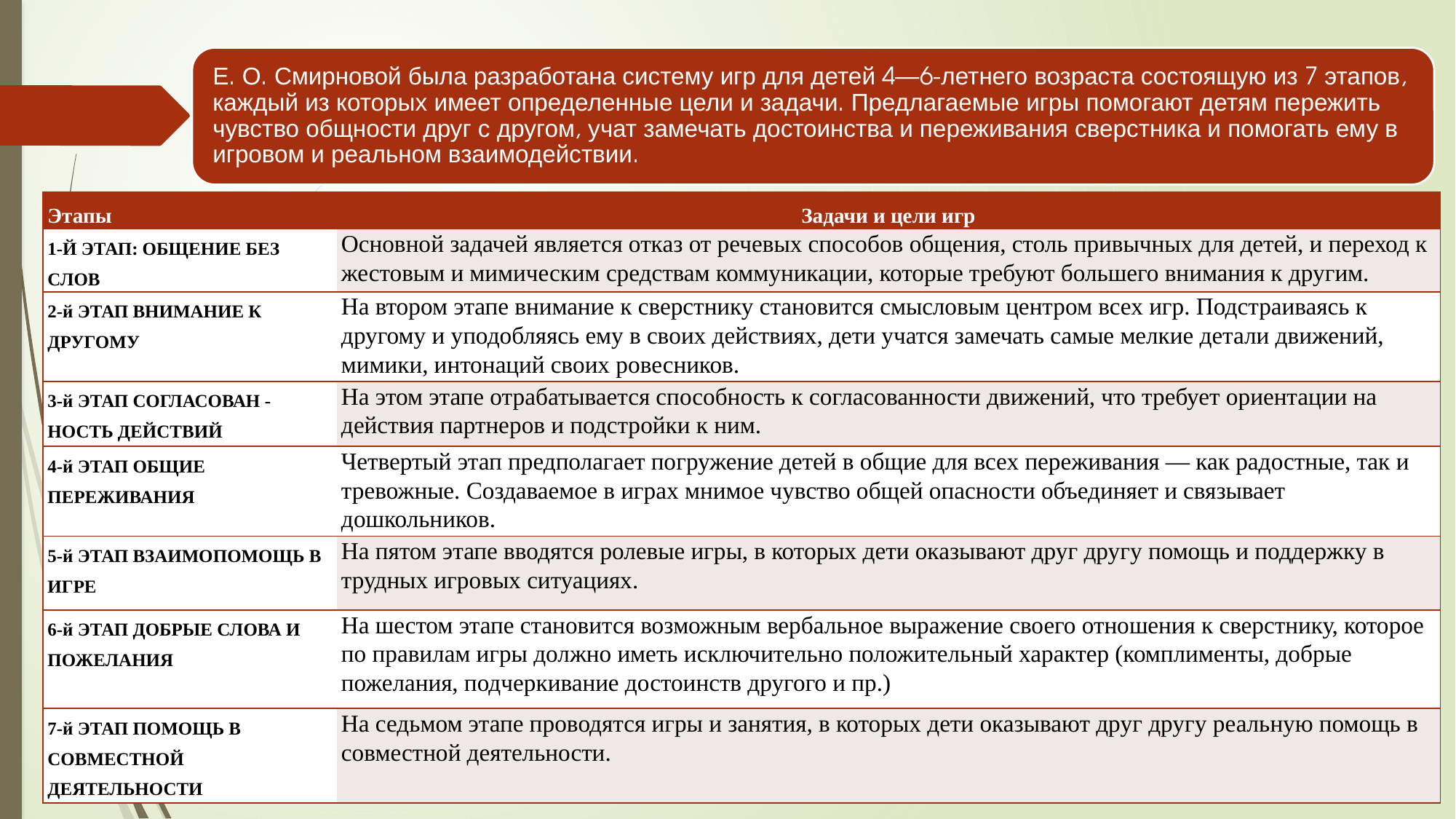

Е. О. Смирновой была разработана систему игр для детей 4—6-летнего возраста состоящую из 7 этапов, каждый из которых имеет определенные цели и задачи. Предлагаемые игры помогают детям пережить чувство общности друг с другом, учат замечать достоинства и переживания сверстника и помогать ему в игровом и реальном взаимодействии.
| Этапы | Задачи и цели игр |
| --- | --- |
| 1-Й ЭТАП: ОБЩЕНИЕ БЕЗ СЛОВ | Основной задачей является отказ от речевых способов общения, столь привычных для детей, и переход к жестовым и мимическим средствам коммуникации, которые требуют большего внимания к другим. |
| 2-й ЭТАП ВНИМАНИЕ К ДРУГОМУ | На втором этапе внимание к сверстнику становится смысловым центром всех игр. Подстраиваясь к другому и уподобляясь ему в своих действиях, дети учатся замечать самые мелкие детали движений, мимики, интонаций своих ровесников. |
| 3-й ЭТАП СОГЛАСОВАН -НОСТЬ ДЕЙСТВИЙ | На этом этапе отрабатывается способность к согласованности движений, что требует ориентации на действия партнеров и подстройки к ним. |
| 4-й ЭТАП ОБЩИЕ ПЕРЕЖИВАНИЯ | Четвертый этап предполагает погружение детей в общие для всех переживания — как радостные, так и тревожные. Создаваемое в играх мнимое чувство общей опасности объединяет и связывает дошкольников. |
| 5-й ЭТАП ВЗАИМОПОМОЩЬ В ИГРЕ | На пятом этапе вводятся ролевые игры, в которых дети оказывают друг другу помощь и поддержку в трудных игровых ситуациях. |
| 6-й ЭТАП ДОБРЫЕ СЛОВА И ПОЖЕЛАНИЯ | На шестом этапе становится возможным вербальное выражение своего отношения к сверстнику, которое по правилам игры должно иметь исключительно положительный характер (комплименты, добрые пожелания, подчеркивание достоинств другого и пр.) |
| 7-й ЭТАП ПОМОЩЬ В СОВМЕСТНОЙ ДЕЯТЕЛЬНОСТИ | На седьмом этапе проводятся игры и занятия, в которых дети оказывают друг другу реальную помощь в совместной деятельности. |